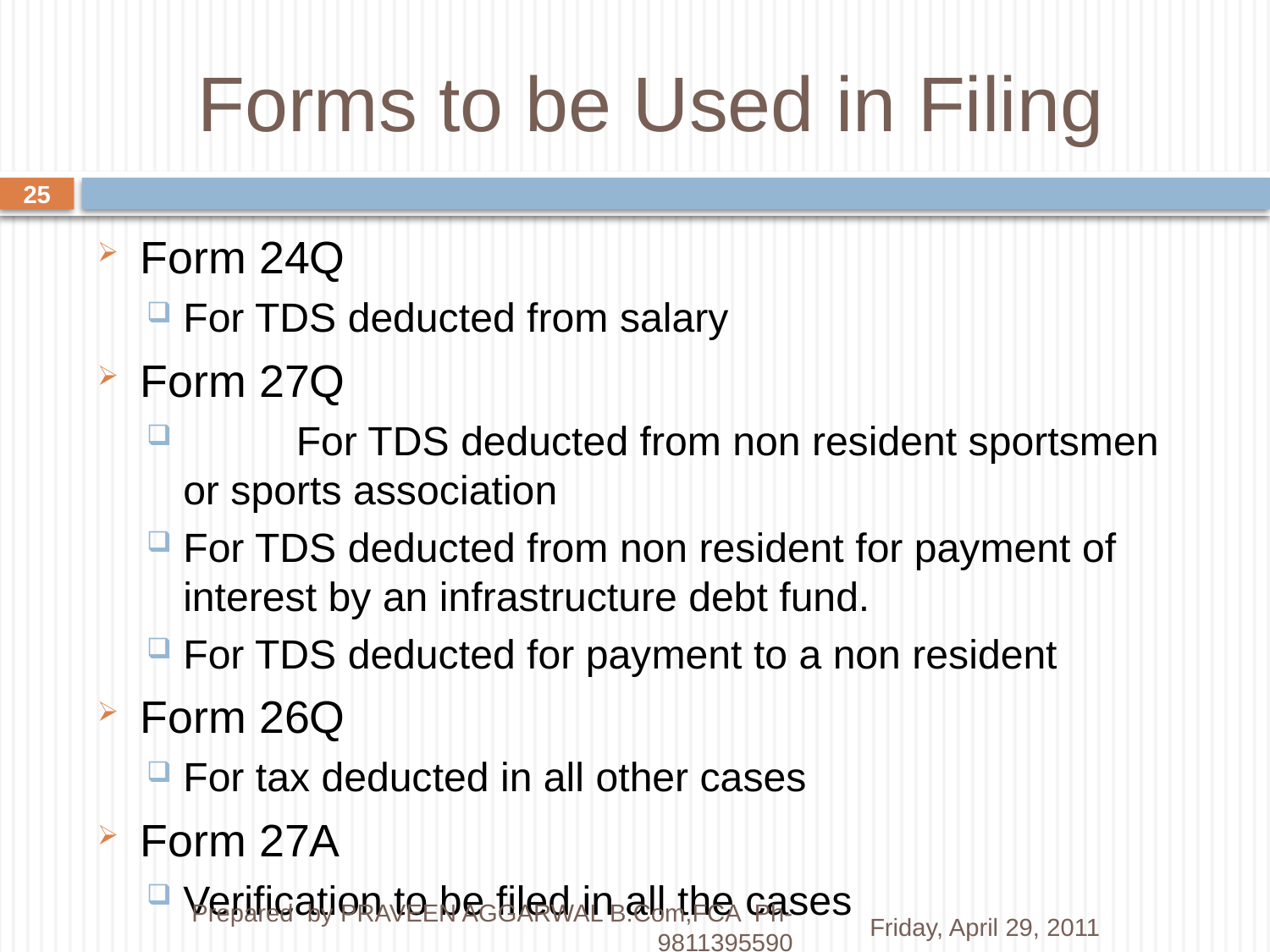

# Forms to be Used in Filing
25
Form 24Q
For TDS deducted from salary
Form 27Q
	For TDS deducted from non resident sportsmen or sports association
For TDS deducted from non resident for payment of interest by an infrastructure debt fund.
For TDS deducted for payment to a non resident
Form 26Q
For tax deducted in all other cases
Form 27A
Verification to be filed in all the cases

Prepared  by PRAVEEN AGGARWAL B.Com,FCA  Ph-9811395590
Friday, April 29, 2011